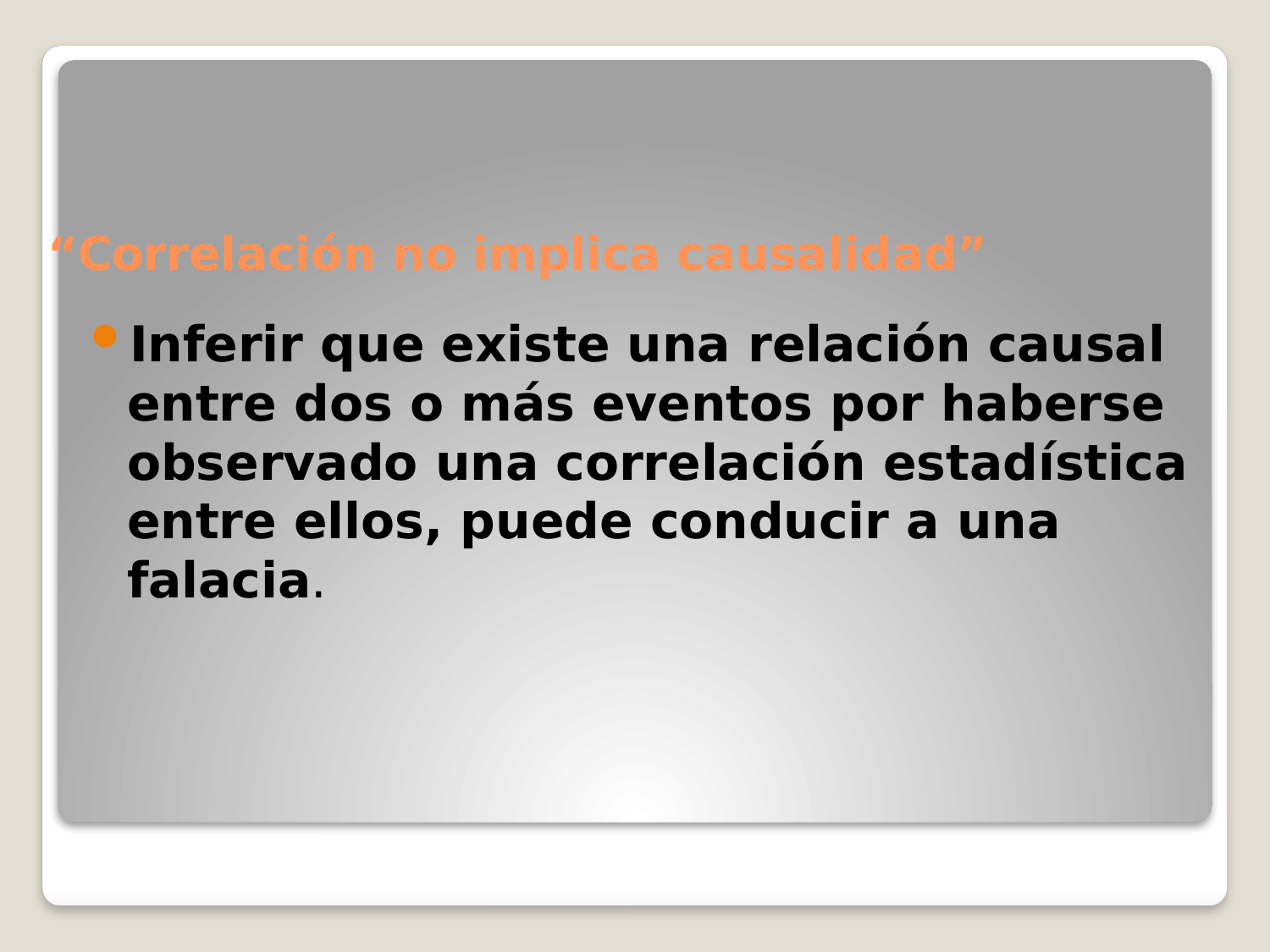

# “Correlación no implica causalidad”

Inferir que existe una relación causal entre dos o más eventos por haberse observado una correlación estadística entre ellos, puede conducir a una falacia.